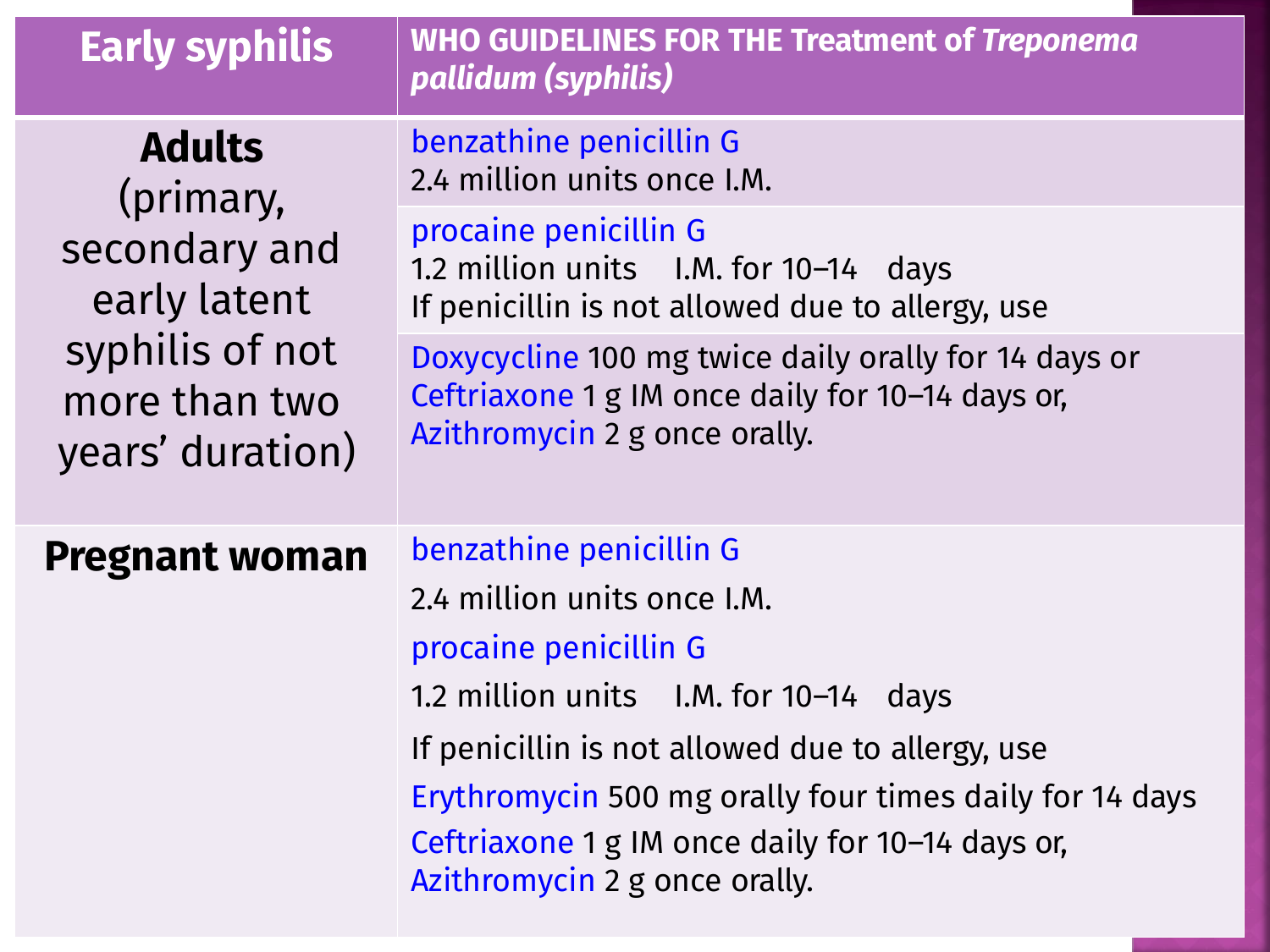

| Early syphilis | WHO GUIDELINES FOR THE Treatment of Treponema pallidum (syphilis) |
| --- | --- |
| Adults (primary, secondary and early latent syphilis of not more than two years’ duration) | benzathine penicillin G 2.4 million units once I.M. |
|  | procaine penicillin G 1.2 million units I.M. for 10–14 days If penicillin is not allowed due to allergy, use |
|  | Doxycycline 100 mg twice daily orally for 14 days or Ceftriaxone 1 g IM once daily for 10–14 days or, Azithromycin 2 g once orally. |
| Pregnant woman | benzathine penicillin G 2.4 million units once I.M. procaine penicillin G 1.2 million units I.M. for 10–14 days If penicillin is not allowed due to allergy, use Erythromycin 500 mg orally four times daily for 14 days Ceftriaxone 1 g IM once daily for 10–14 days or, Azithromycin 2 g once orally. |